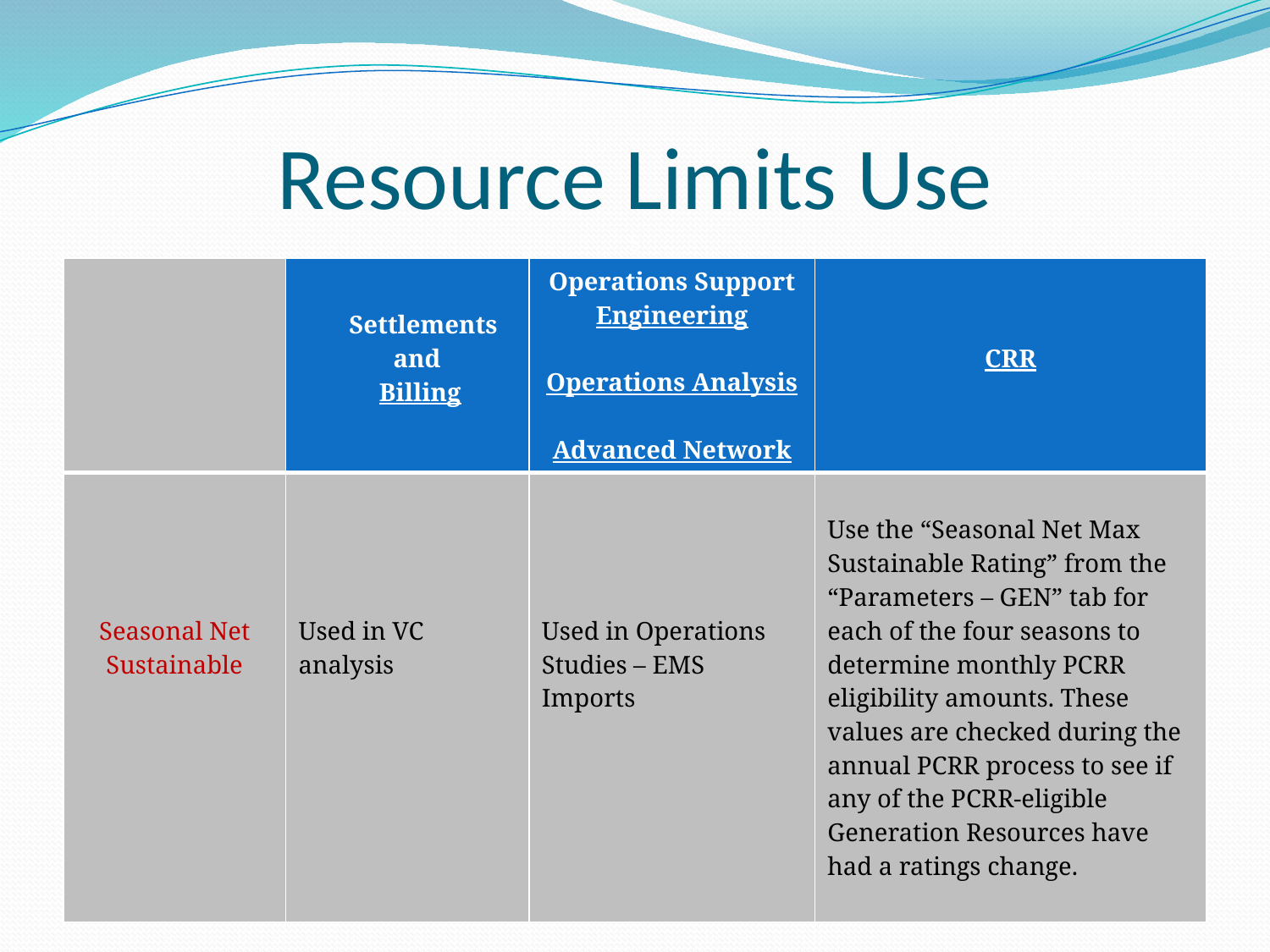

# Resource Limits Use S
|  | Settlements and Billing | Operations Support Engineering Operations Analysis Advanced Network | CRR |
| --- | --- | --- | --- |
| Seasonal Net Sustainable | Used in VC analysis | Used in Operations Studies – EMS Imports | Use the “Seasonal Net Max Sustainable Rating” from the “Parameters – GEN” tab for each of the four seasons to determine monthly PCRR eligibility amounts. These values are checked during the annual PCRR process to see if any of the PCRR-eligible Generation Resources have had a ratings change. |